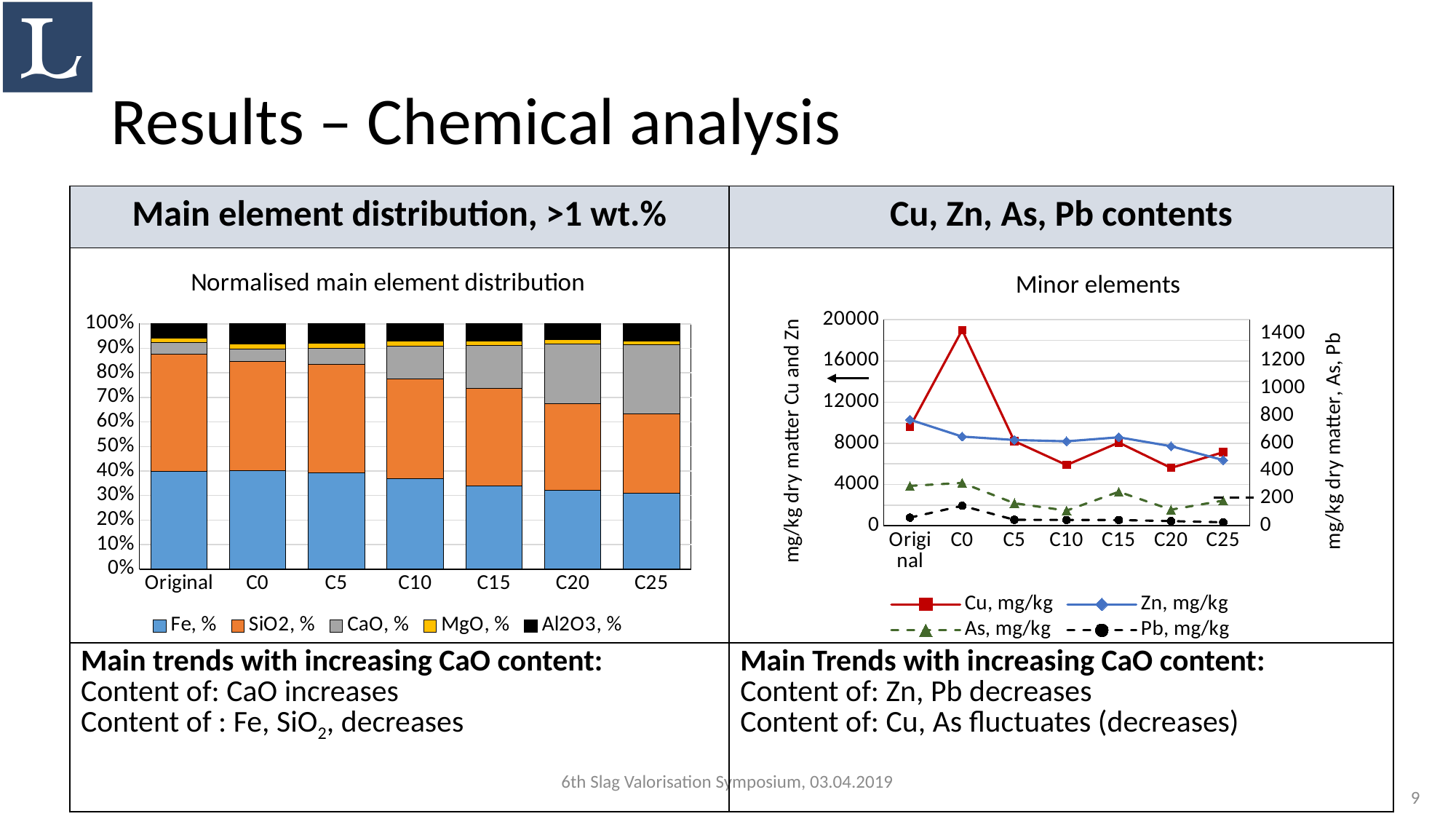

# Results – Chemical analysis
| Main element distribution, >1 wt.% | Cu, Zn, As, Pb contents |
| --- | --- |
|  |  |
| Main trends with increasing CaO content: Content of: CaO increases Content of : Fe, SiO2, decreases | Main Trends with increasing CaO content: Content of: Zn, Pb decreases Content of: Cu, As fluctuates (decreases) |

### Chart: Minor elements

| Category | Cu, mg/kg | Zn, mg/kg | As, mg/kg | Pb, mg/kg |
|---|---|---|---|---|
| Original | 9610.0 | 10300.0 | 290.0 | 59.1 |
| C0 | 19000.0 | 8660.0 | 312.0 | 145.0 |
| C5 | 8210.0 | 8330.0 | 164.0 | 43.2 |
| C10 | 5890.0 | 8200.0 | 110.0 | 42.1 |
| C15 | 8080.0 | 8590.0 | 247.0 | 41.6 |
| C20 | 5610.0 | 7720.0 | 117.0 | 33.7 |
| C25 | 7140.0 | 6370.0 | 183.0 | 25.1 |

### Chart: Normalised main element distribution

| Category | Fe, % | SiO2, % | CaO, % | MgO, % | Al2O3, % |
|---|---|---|---|---|---|
| Original | 32.034031399999996 | 38.1 | 3.77 | 1.52 | 4.65 |
| C0 | 30.4253355 | 33.7 | 3.89 | 1.55 | 6.21 |
| C5 | 29.5160726 | 33.3 | 4.85 | 1.56 | 6.06 |
| C10 | 29.8657891 | 32.9 | 10.6 | 1.73 | 5.74 |
| C15 | 26.9981138 | 31.5 | 13.9 | 1.37 | 5.57 |
| C20 | 25.459361199999996 | 27.9 | 19.3 | 1.41 | 5.03 |
| C25 | 25.5293045 | 26.6 | 23.0 | 1.26 | 5.78 |
6th Slag Valorisation Symposium, 03.04.2019
9